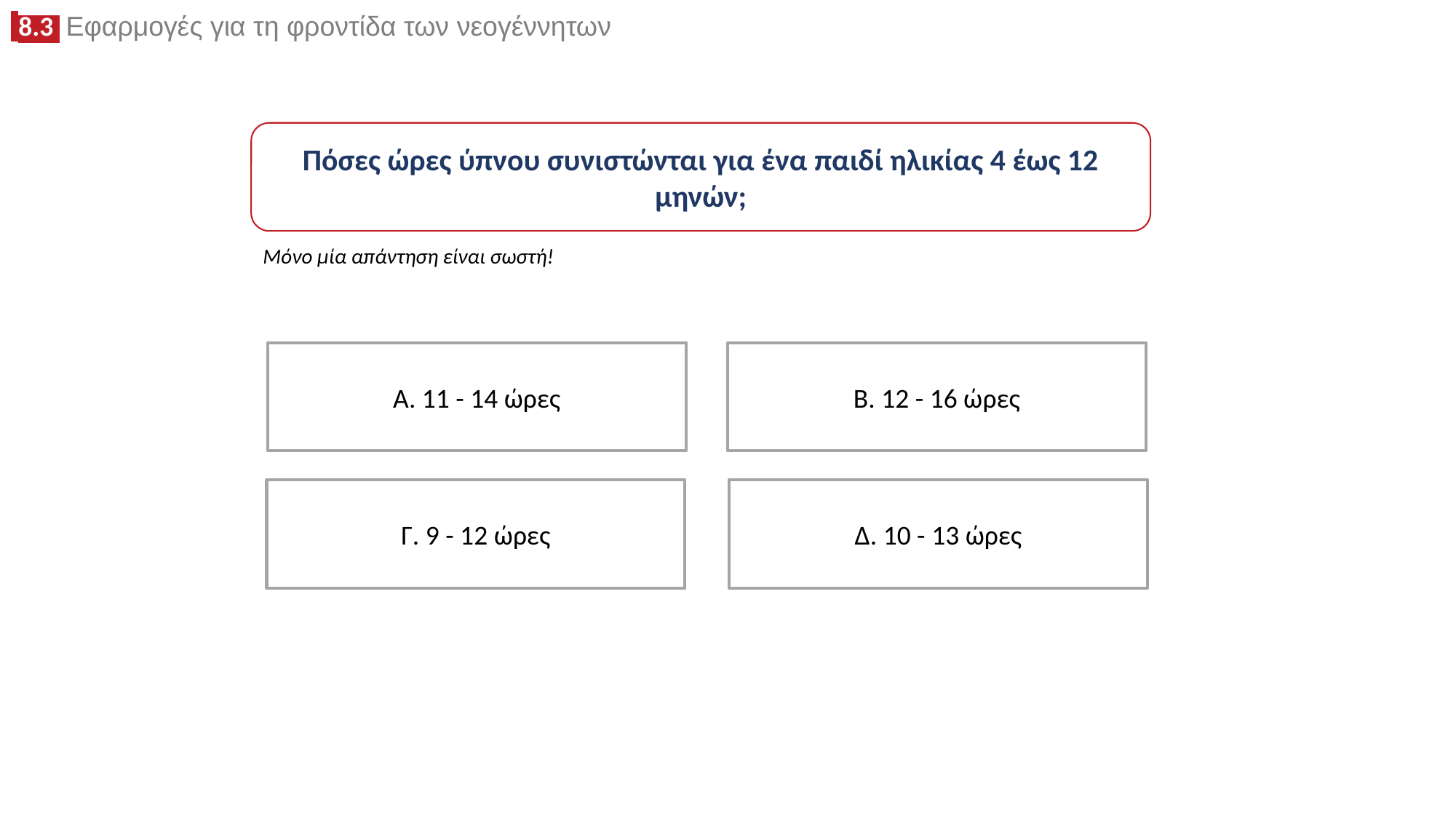

Πόσες ώρες ύπνου συνιστώνται για ένα παιδί ηλικίας 4 έως 12 μηνών;
Μόνο μία απάντηση είναι σωστή!
B. 12 - 16 ώρες
A. 11 - 14 ώρες
Δ. 10 - 13 ώρες
Γ. 9 - 12 ώρες